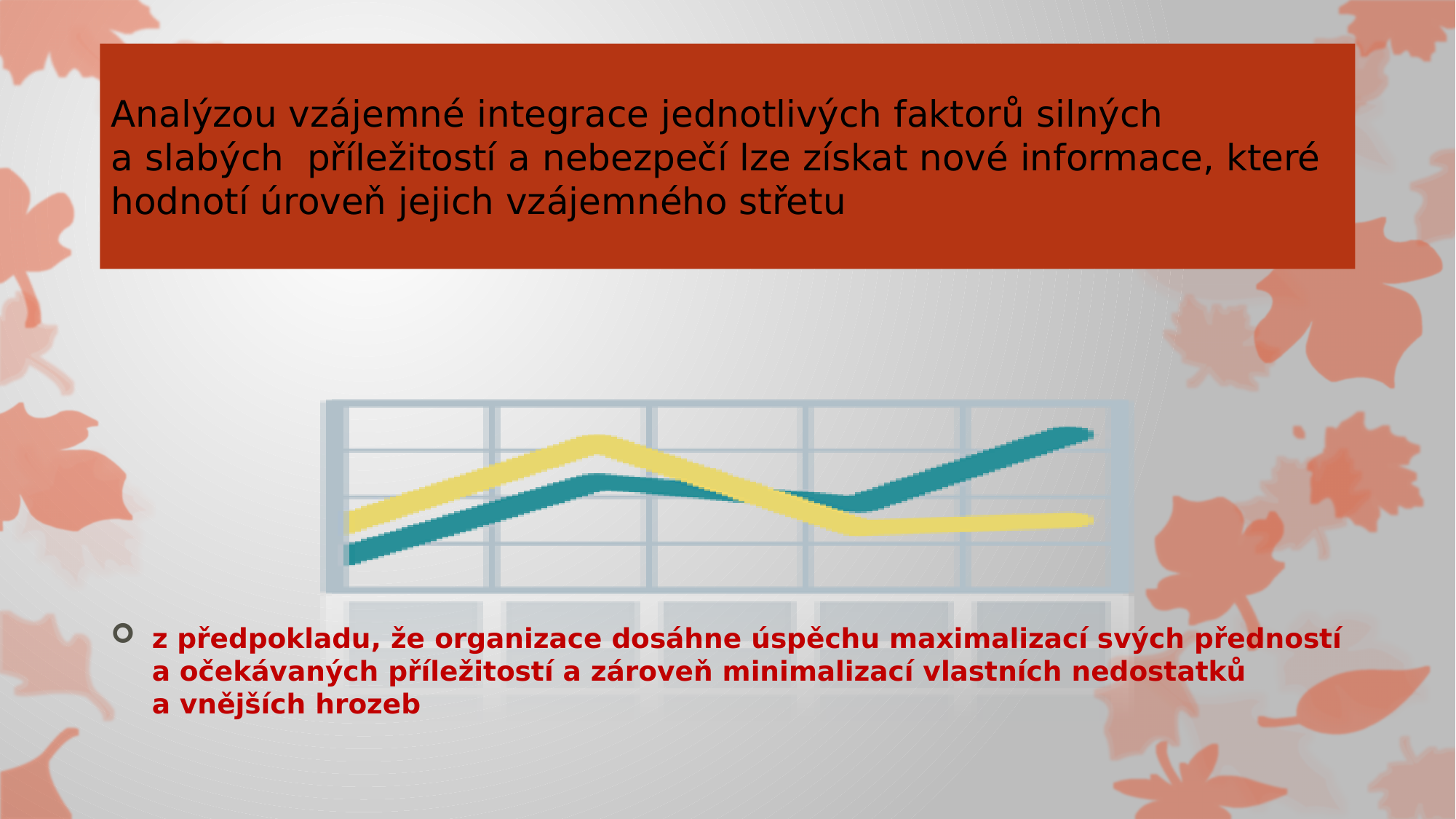

# Analýzou vzájemné integrace jednotlivých faktorů silných a slabých  příležitostí a nebezpečí lze získat nové informace, které hodnotí úroveň jejich vzájemného střetu

z předpokladu, že organizace dosáhne úspěchu maximalizací svých předností a očekávaných příležitostí a zároveň minimalizací vlastních nedostatků
a vnějších hrozeb